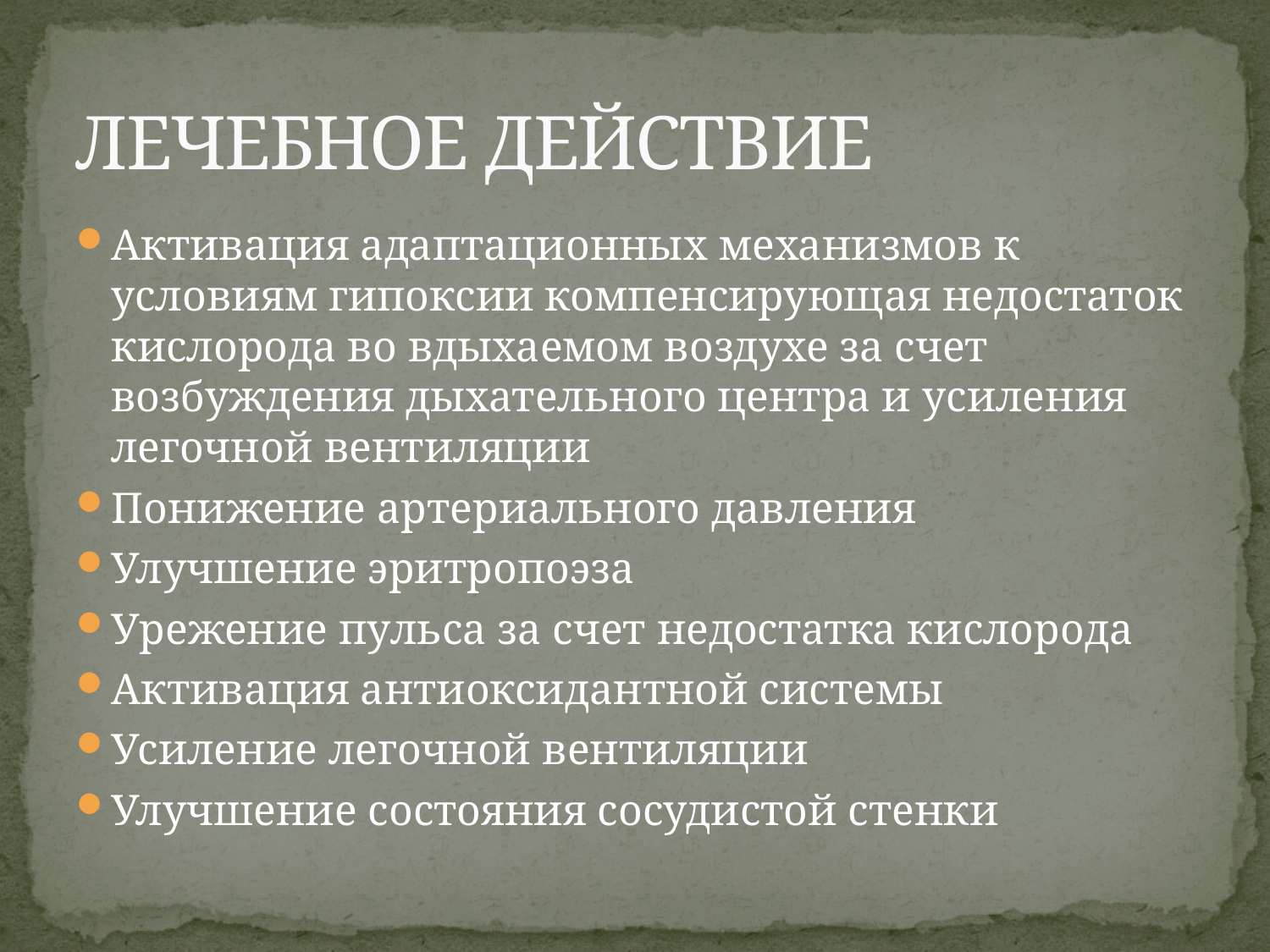

# ЛЕЧЕБНОЕ ДЕЙСТВИЕ
Активация адаптационных механизмов к условиям гипоксии компенсирующая недостаток кислорода во вдыхаемом воздухе за счет возбуждения дыхательного центра и усиления легочной вентиляции
Понижение артериального давления
Улучшение эритропоэза
Урежение пульса за счет недостатка кислорода
Активация антиоксидантной системы
Усиление легочной вентиляции
Улучшение состояния сосудистой стенки